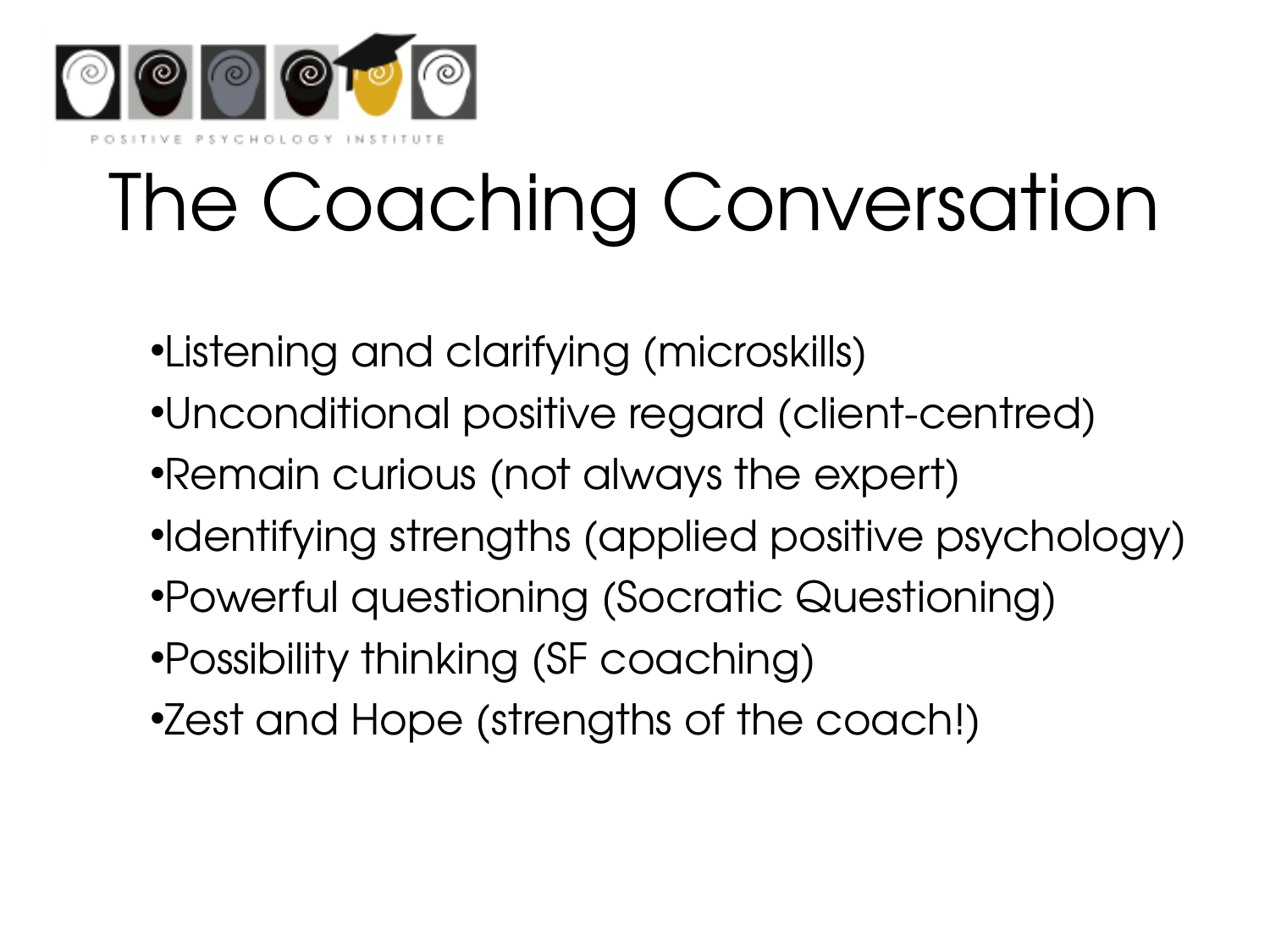

# The Coaching Conversation
Listening and clarifying (microskills)
Unconditional positive regard (client-centred)
Remain curious (not always the expert)
Identifying strengths (applied positive psychology)
Powerful questioning (Socratic Questioning)
Possibility thinking (SF coaching)
Zest and Hope (strengths of the coach!)